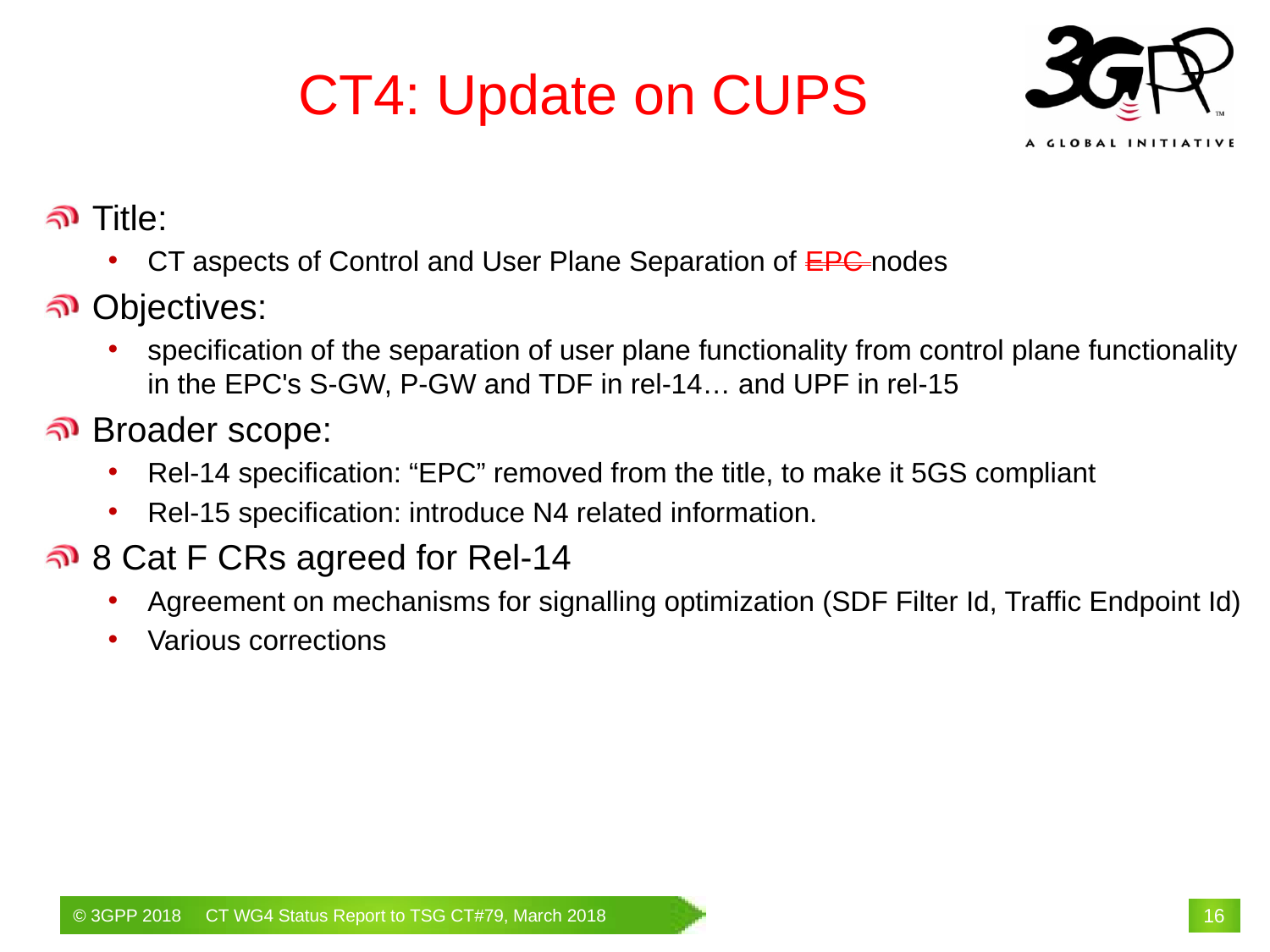

# CT4: Update on CUPS
Title:
CT aspects of Control and User Plane Separation of EPC nodes
Objectives:
specification of the separation of user plane functionality from control plane functionality in the EPC's S-GW, P-GW and TDF in rel-14… and UPF in rel-15
Broader scope:
Rel-14 specification: “EPC” removed from the title, to make it 5GS compliant
Rel-15 specification: introduce N4 related information.
8 Cat F CRs agreed for Rel-14
Agreement on mechanisms for signalling optimization (SDF Filter Id, Traffic Endpoint Id)
Various corrections